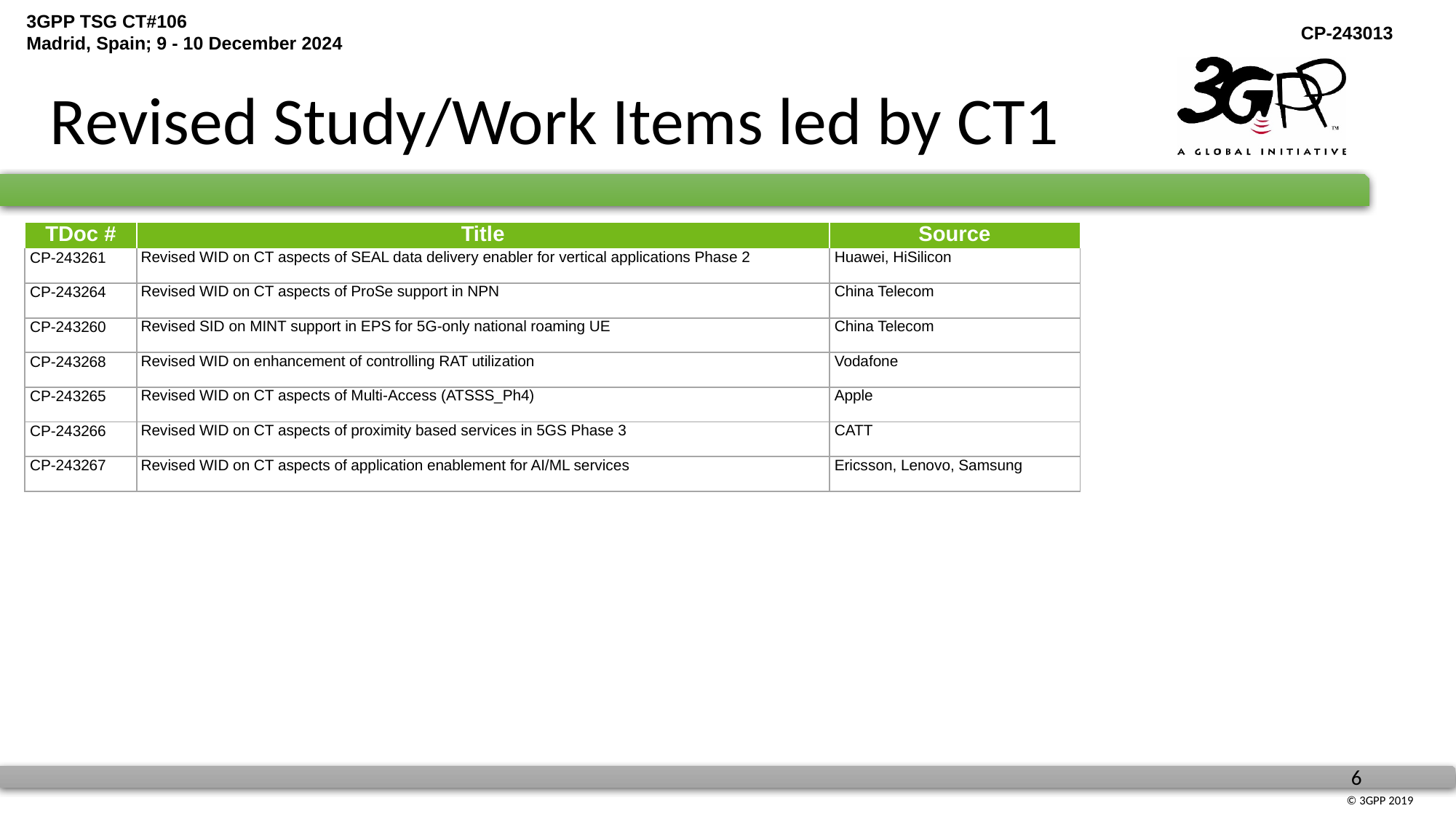

# Revised Study/Work Items led by CT1
| TDoc # | Title | Source |
| --- | --- | --- |
| CP-243261 | Revised WID on CT aspects of SEAL data delivery enabler for vertical applications Phase 2 | Huawei, HiSilicon |
| CP-243264 | Revised WID on CT aspects of ProSe support in NPN | China Telecom |
| CP-243260 | Revised SID on MINT support in EPS for 5G-only national roaming UE | China Telecom |
| CP-243268 | Revised WID on enhancement of controlling RAT utilization | Vodafone |
| CP-243265 | Revised WID on CT aspects of Multi-Access (ATSSS\_Ph4) | Apple |
| CP-243266 | Revised WID on CT aspects of proximity based services in 5GS Phase 3 | CATT |
| CP-243267 | Revised WID on CT aspects of application enablement for AI/ML services | Ericsson, Lenovo, Samsung |